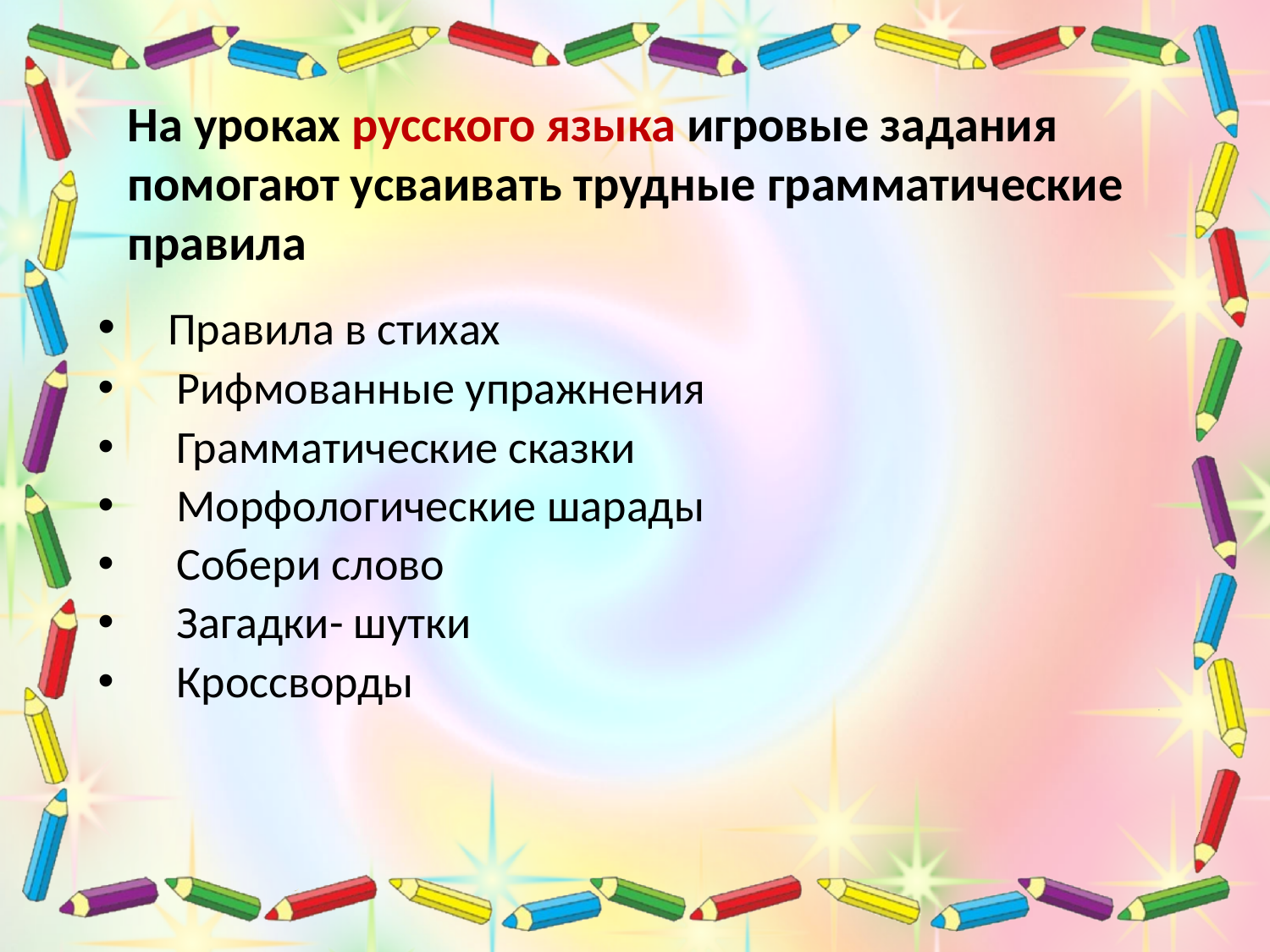

На уроках русского языка игровые задания помогают усваивать трудные грамматические правила
  Правила в стихах
   Рифмованные упражнения
   Грамматические сказки
   Морфологические шарады
   Собери слово
   Загадки- шутки
   Кроссворды